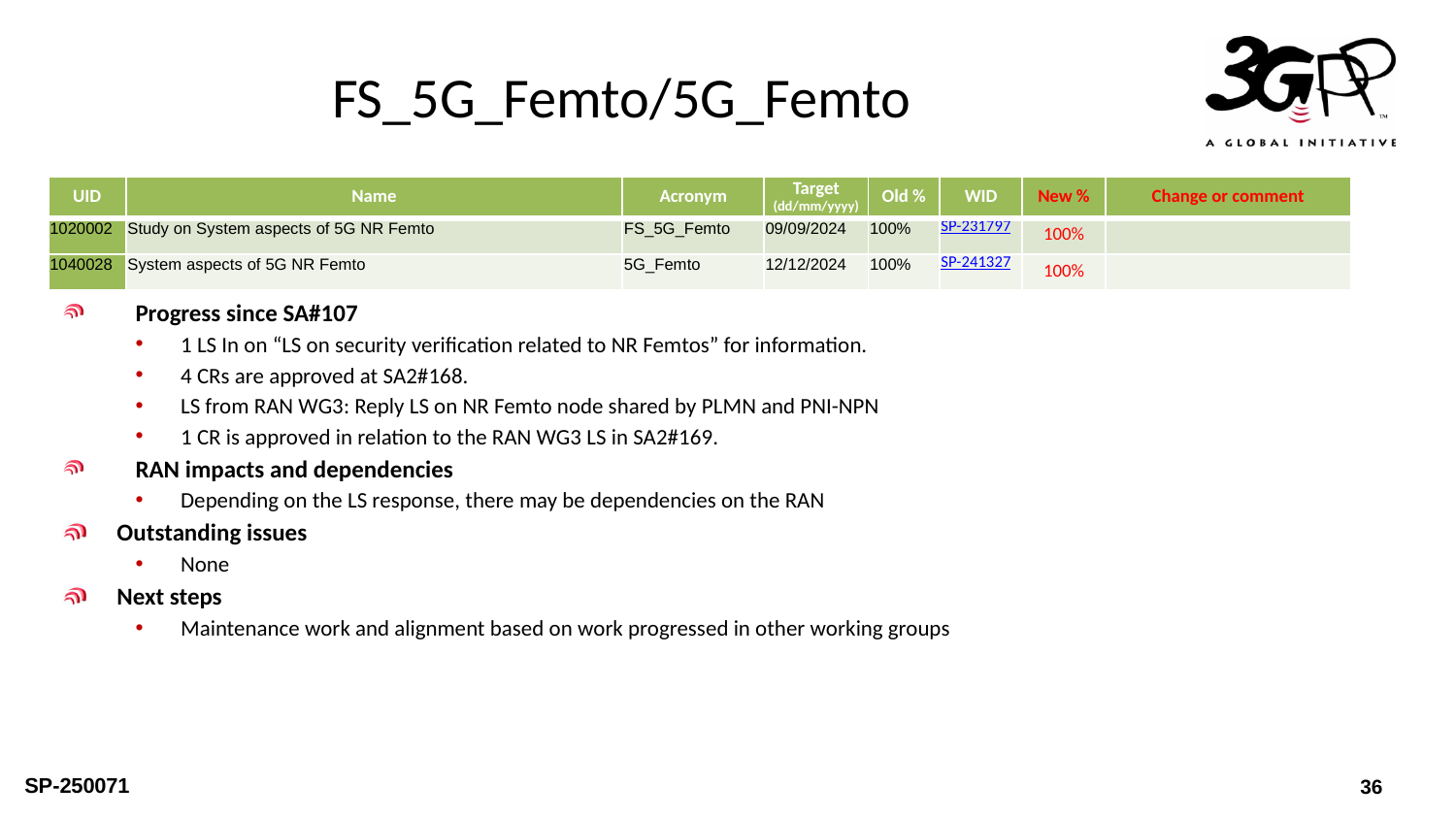

# FS_5G_Femto/5G_Femto
| UID | Name | Acronym | Target (dd/mm/yyyy) | Old % | WID | New % | Change or comment |
| --- | --- | --- | --- | --- | --- | --- | --- |
| 1020002 | Study on System aspects of 5G NR Femto | FS\_5G\_Femto | 09/09/2024 | 100% | SP-231797 | 100% |  |
| 1040028 | System aspects of 5G NR Femto | 5G\_Femto | 12/12/2024 | 100% | SP-241327 | 100% |  |
Progress since SA#107
1 LS In on “LS on security verification related to NR Femtos” for information.
4 CRs are approved at SA2#168.
LS from RAN WG3: Reply LS on NR Femto node shared by PLMN and PNI-NPN
1 CR is approved in relation to the RAN WG3 LS in SA2#169.
RAN impacts and dependencies
Depending on the LS response, there may be dependencies on the RAN
Outstanding issues
None
Next steps
Maintenance work and alignment based on work progressed in other working groups